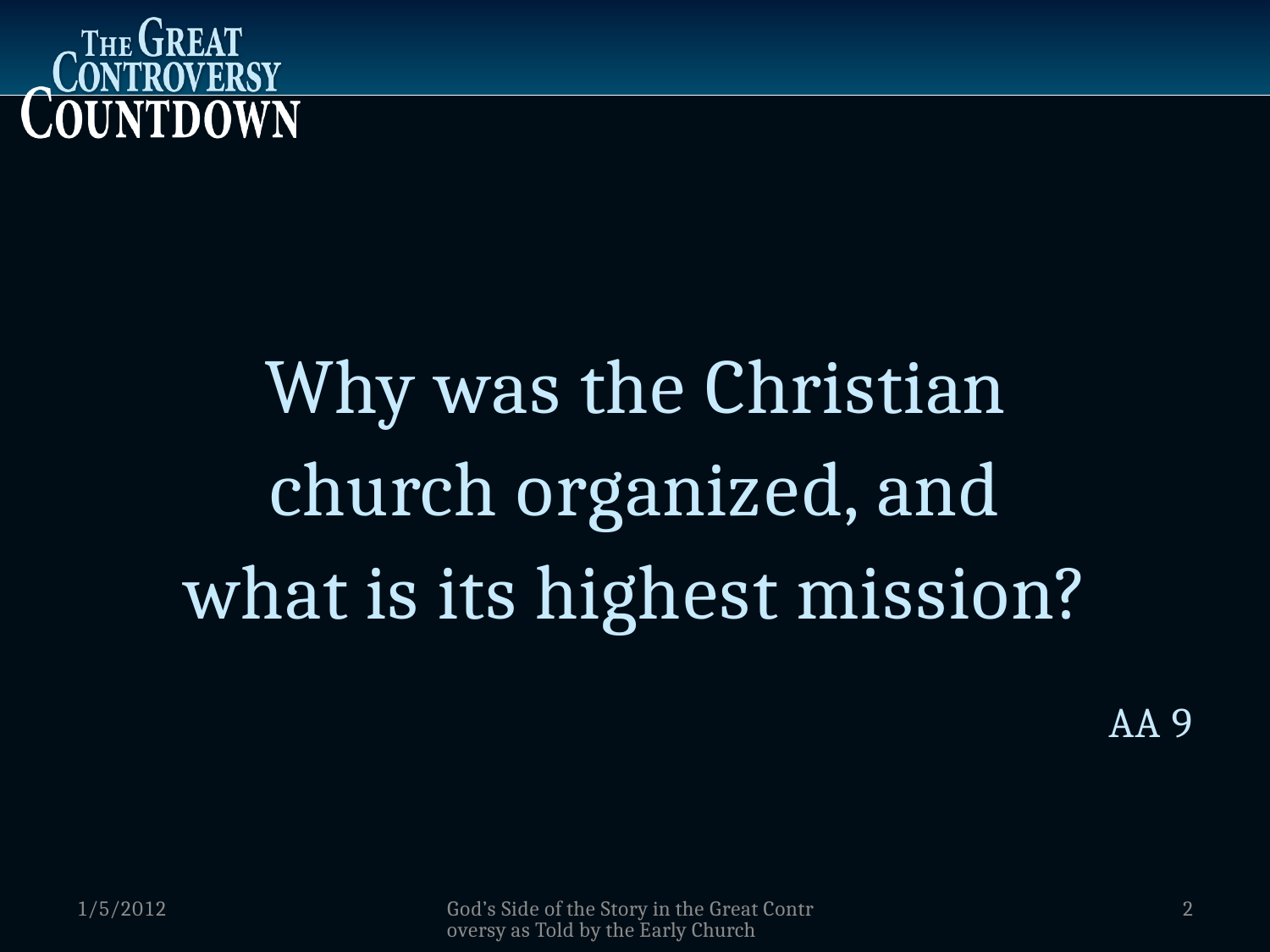

Why was the Christian
church organized, and
what is its highest mission?

AA 9
1/5/2012
God’s Side of the Story in the Great Controversy as Told by the Early Church
2